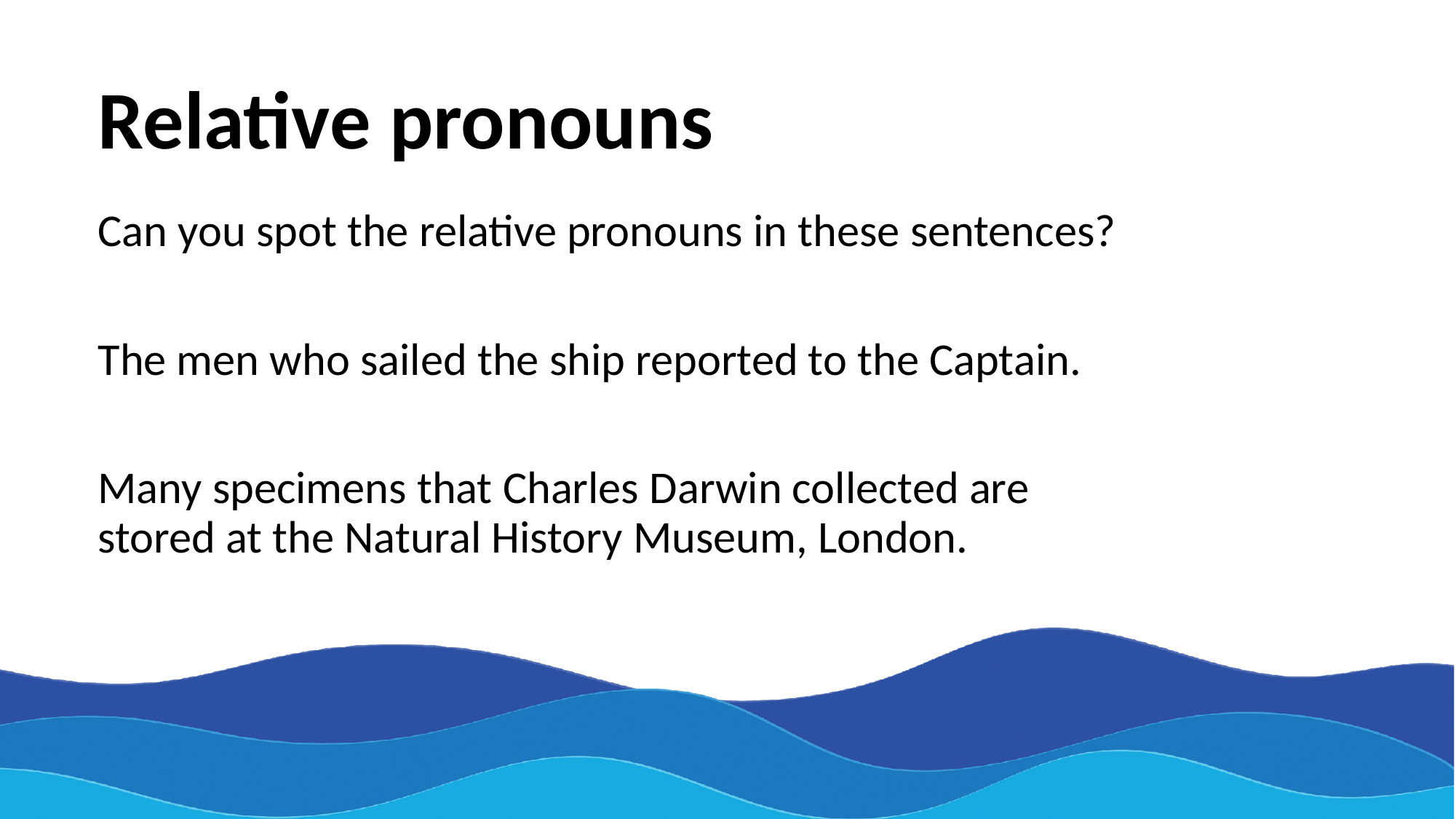

Relative pronouns
Can you spot the relative pronouns in these sentences?

The men who sailed the ship reported to the Captain.

Many specimens that Charles Darwin collected are stored at the Natural History Museum, London.